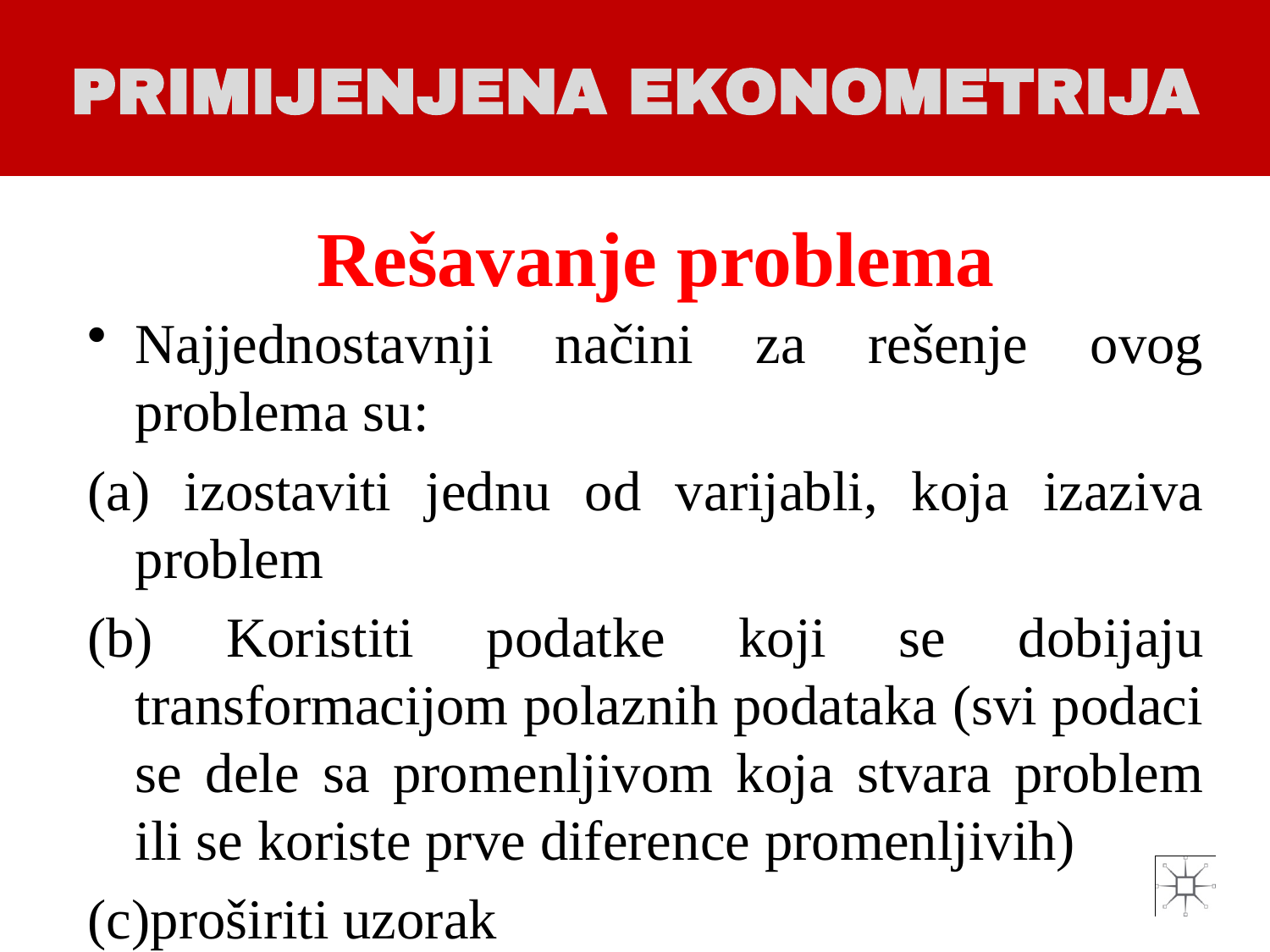

PRIMIJENJENA EKONOMETRIJA
# Rešavanje problema
Najjednostavnji načini za rešenje ovog problema su:
 izostaviti jednu od varijabli, koja izaziva problem
 Koristiti podatke koji se dobijaju transformacijom polaznih podataka (svi podaci se dele sa promenljivom koja stvara problem ili se koriste prve diference promenljivih)
proširiti uzorak